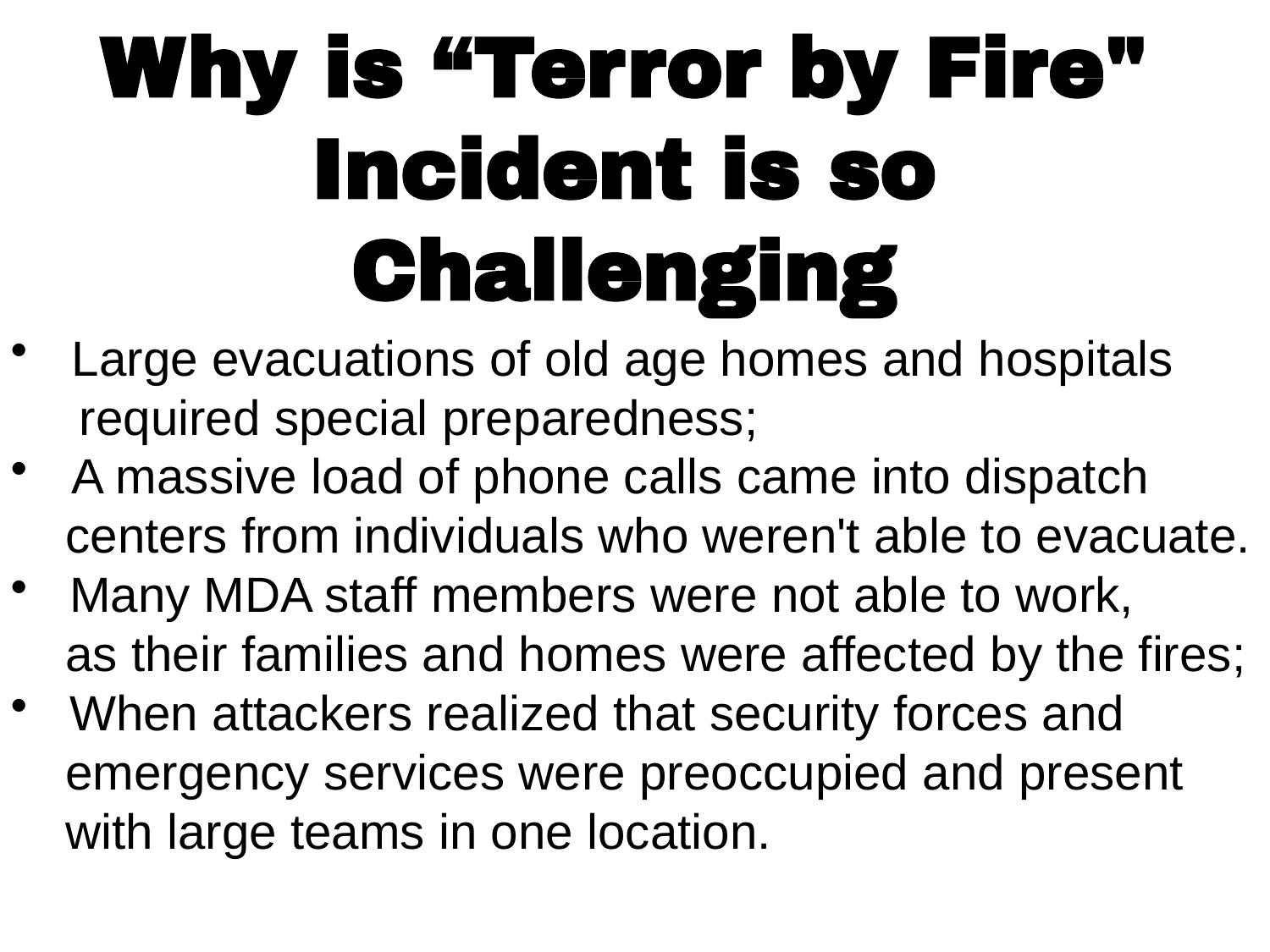

# Why is “Terror by Fire" Incident is so Challenging
 Large evacuations of old age homes and hospitals
     required special preparedness;
 A massive load of phone calls came into dispatch
    centers from individuals who weren't able to evacuate.
   Many MDA staff members were not able to work,
    as their families and homes were affected by the fires;
   When attackers realized that security forces and
    emergency services were preoccupied and present
    with large teams in one location.